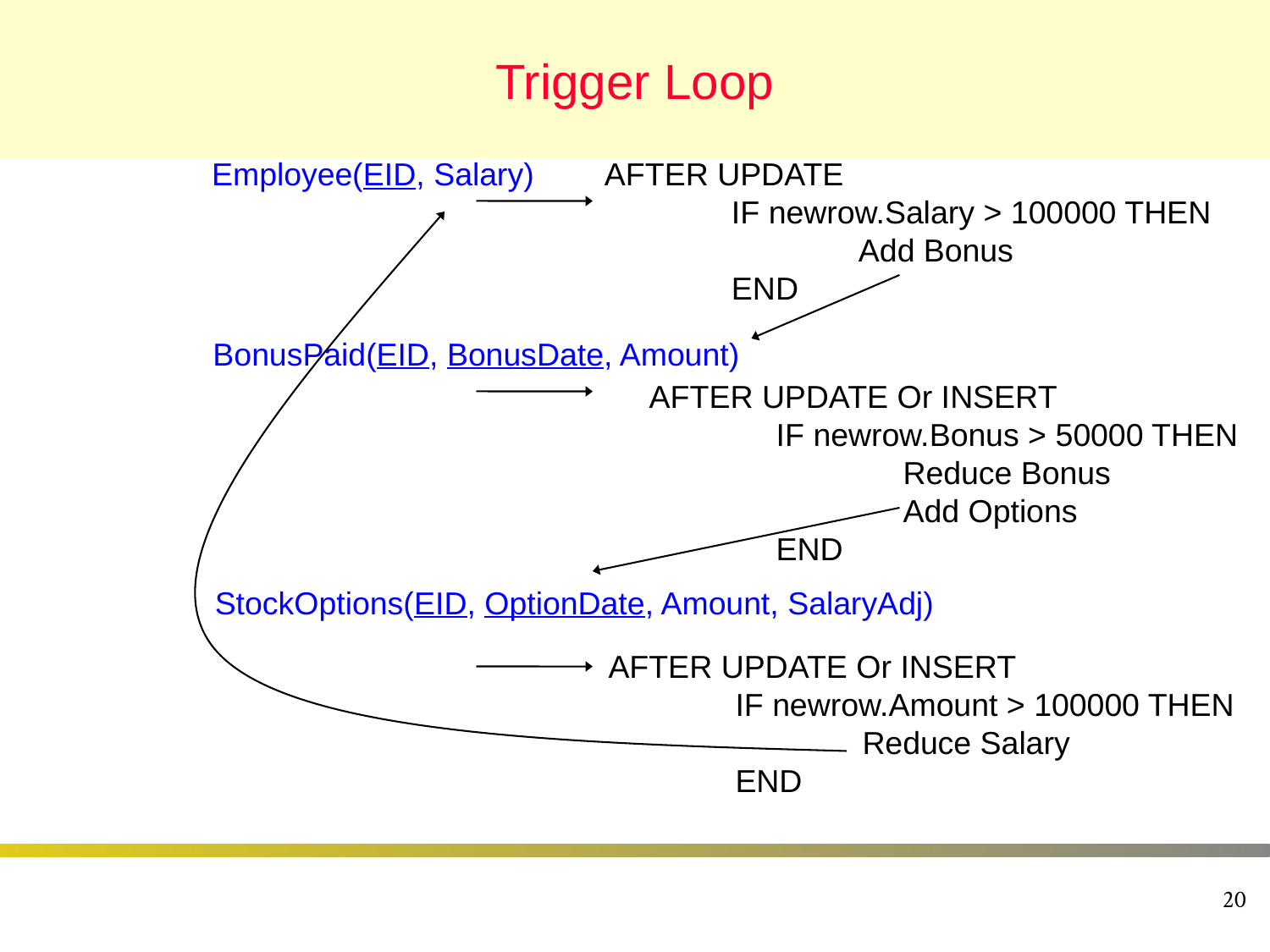

# Trigger Loop
Employee(EID, Salary)
AFTER UPDATE
	IF newrow.Salary > 100000 THEN
		Add Bonus
	END

BonusPaid(EID, BonusDate, Amount)
AFTER UPDATE Or INSERT
	IF newrow.Bonus > 50000 THEN
		Reduce Bonus
		Add Options
	END

StockOptions(EID, OptionDate, Amount, SalaryAdj)
AFTER UPDATE Or INSERT
	IF newrow.Amount > 100000 THEN
		Reduce Salary
	END

20